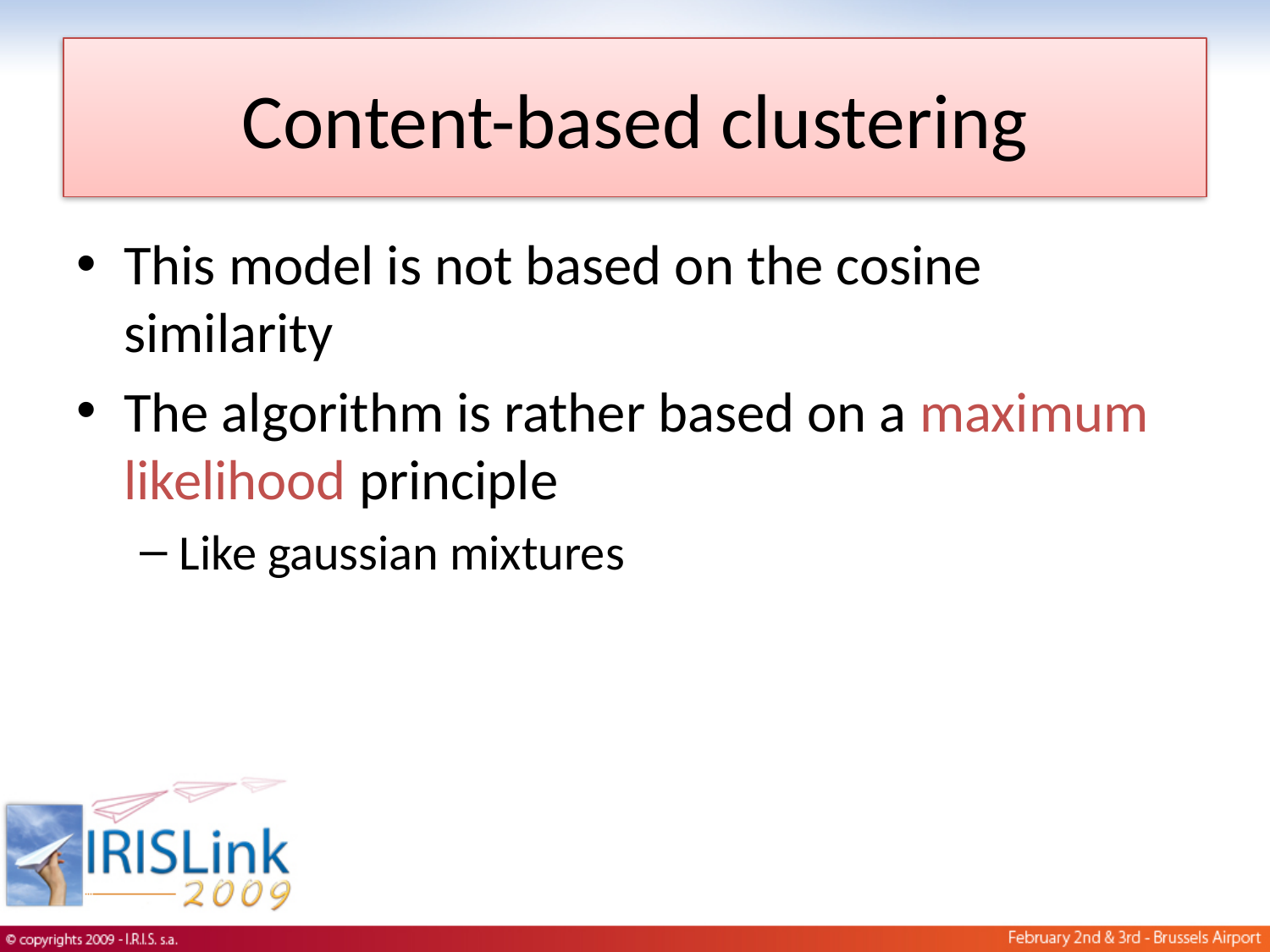

# Content-based clustering
This model is not based on the cosine similarity
The algorithm is rather based on a maximum likelihood principle
Like gaussian mixtures